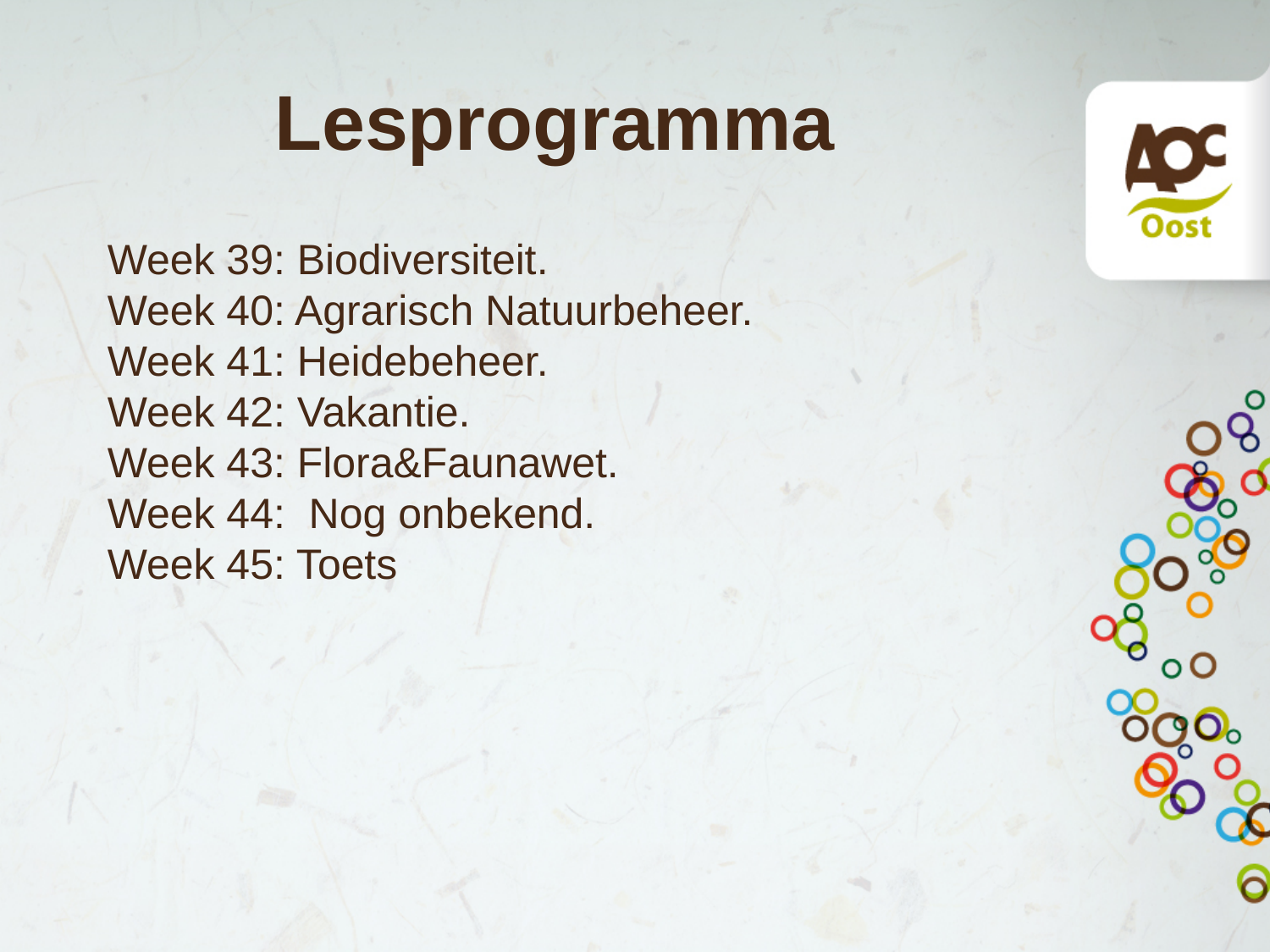

# Lesprogramma
Week 39: Biodiversiteit.
Week 40: Agrarisch Natuurbeheer.
Week 41: Heidebeheer.
Week 42: Vakantie.
Week 43: Flora&Faunawet.
Week 44:  Nog onbekend.
Week 45: Toets